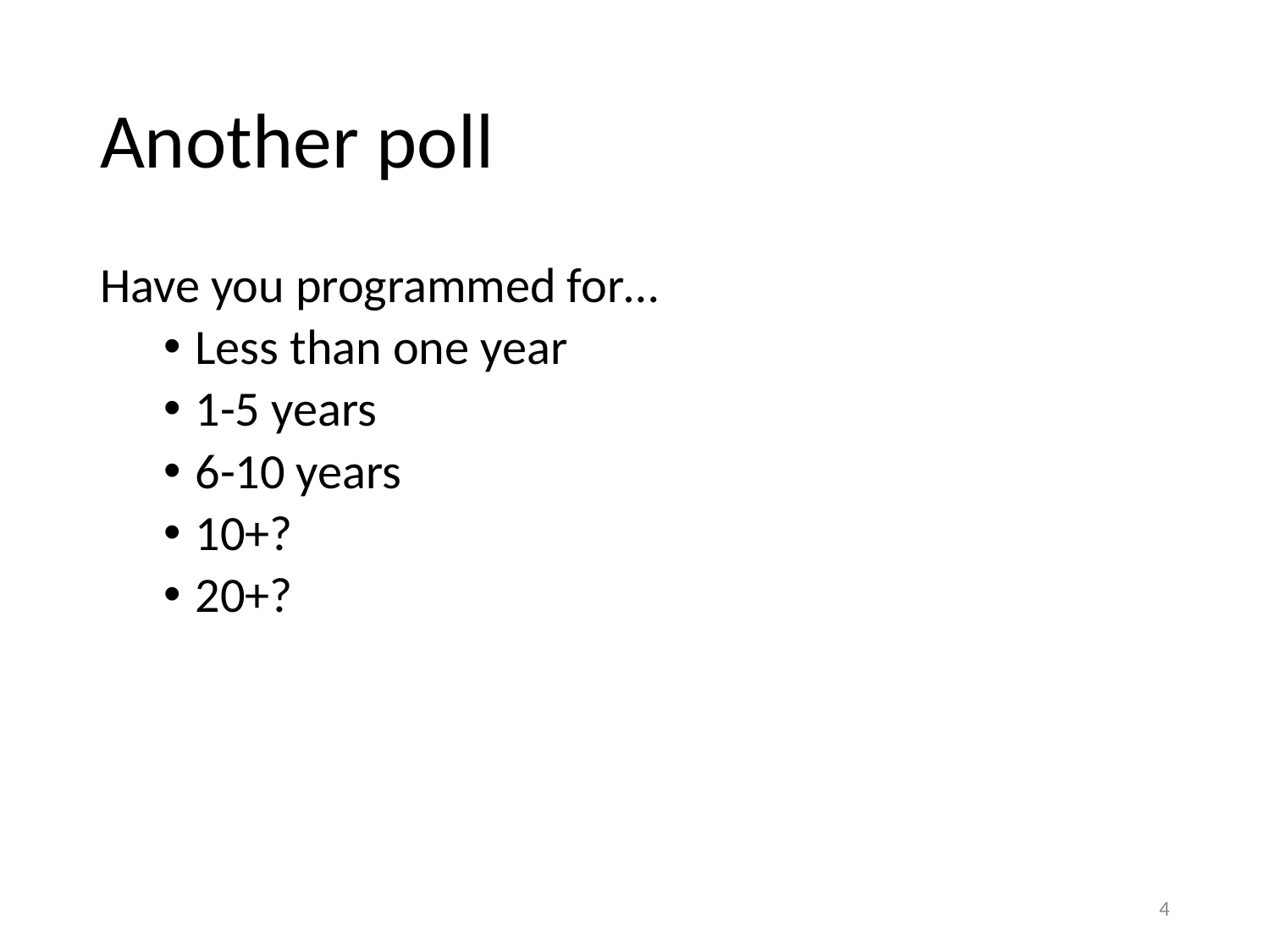

# Another poll
Have you programmed for…
Less than one year
1-5 years
6-10 years
10+?
20+?
4